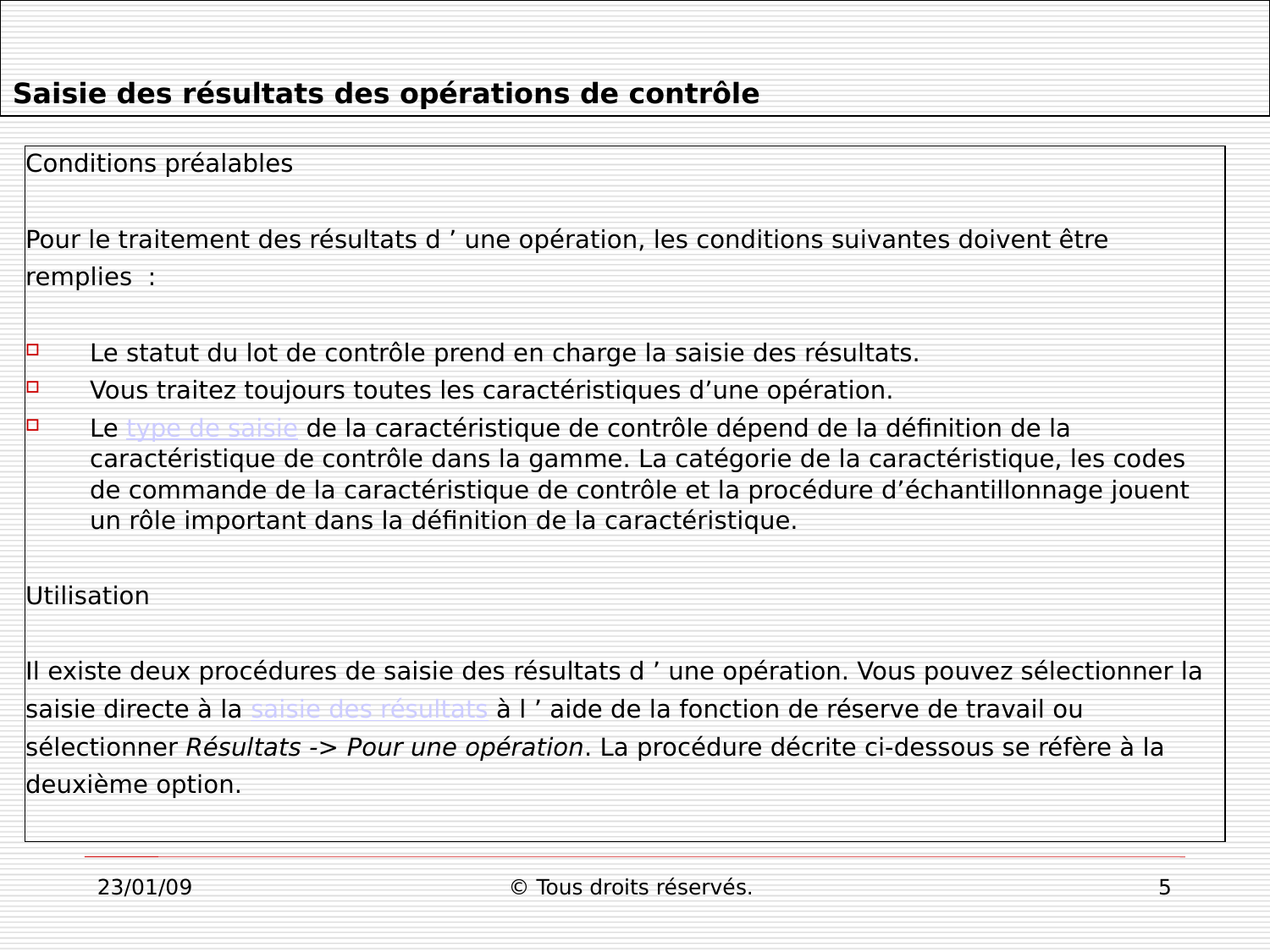

# Saisie des résultats des opérations de contrôle
Conditions préalables

Pour le traitement des résultats d ’ une opération, les conditions suivantes doivent être
remplies  :

Le statut du lot de contrôle prend en charge la saisie des résultats.
Vous traitez toujours toutes les caractéristiques d’une opération.
Le type de saisie de la caractéristique de contrôle dépend de la définition de la caractéristique de contrôle dans la gamme. La catégorie de la caractéristique, les codes de commande de la caractéristique de contrôle et la procédure d’échantillonnage jouent un rôle important dans la définition de la caractéristique.

Utilisation

Il existe deux procédures de saisie des résultats d ’ une opération. Vous pouvez sélectionner la
saisie directe à la saisie des résultats à l ’ aide de la fonction de réserve de travail ou
sélectionner Résultats -> Pour une opération. La procédure décrite ci-dessous se réfère à la
deuxième option.

23/01/09
© Tous droits réservés.
5